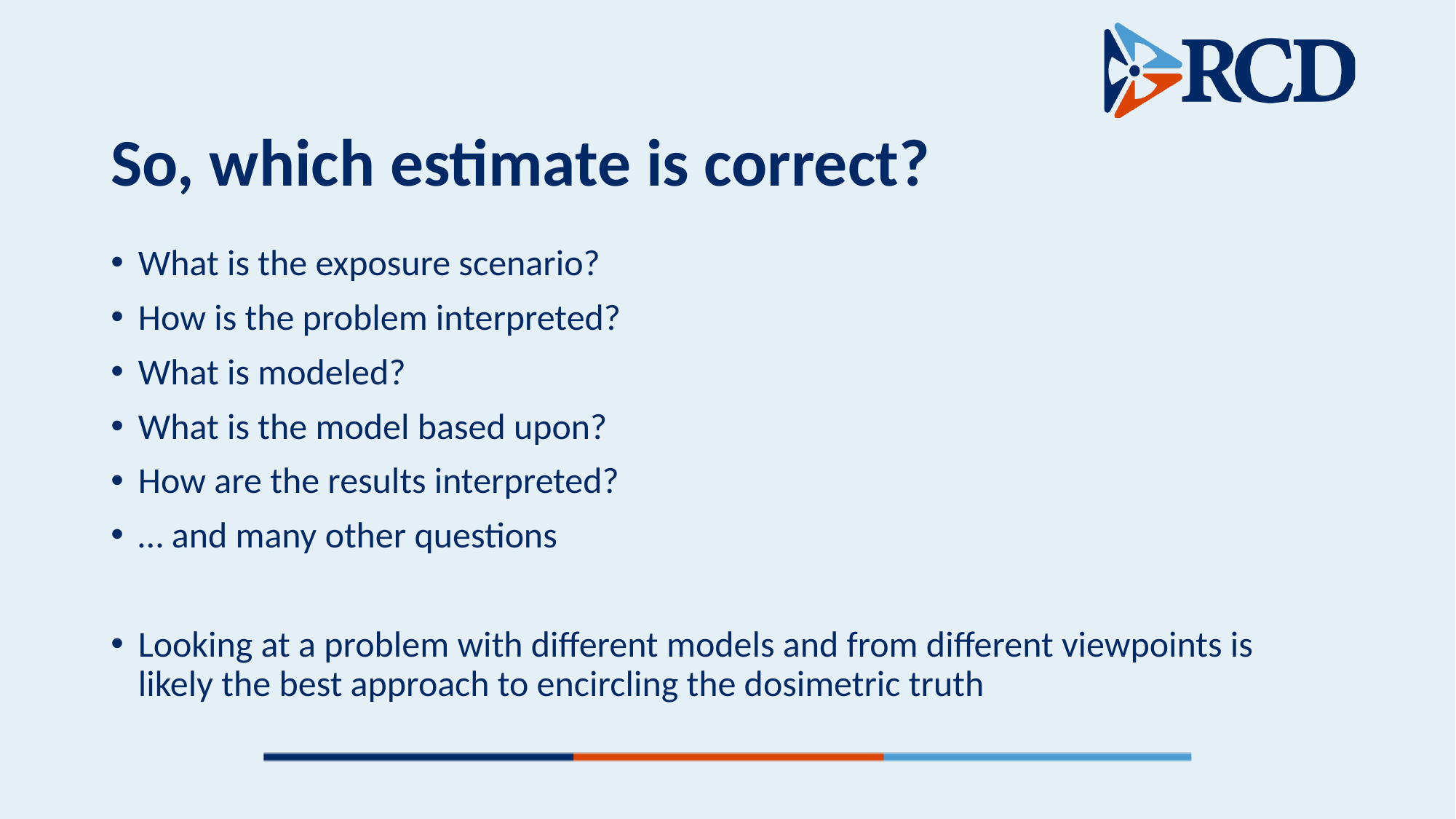

# So, which estimate is correct?
What is the exposure scenario?
How is the problem interpreted?
What is modeled?
What is the model based upon?
How are the results interpreted?
… and many other questions

Looking at a problem with different models and from different viewpoints is likely the best approach to encircling the dosimetric truth